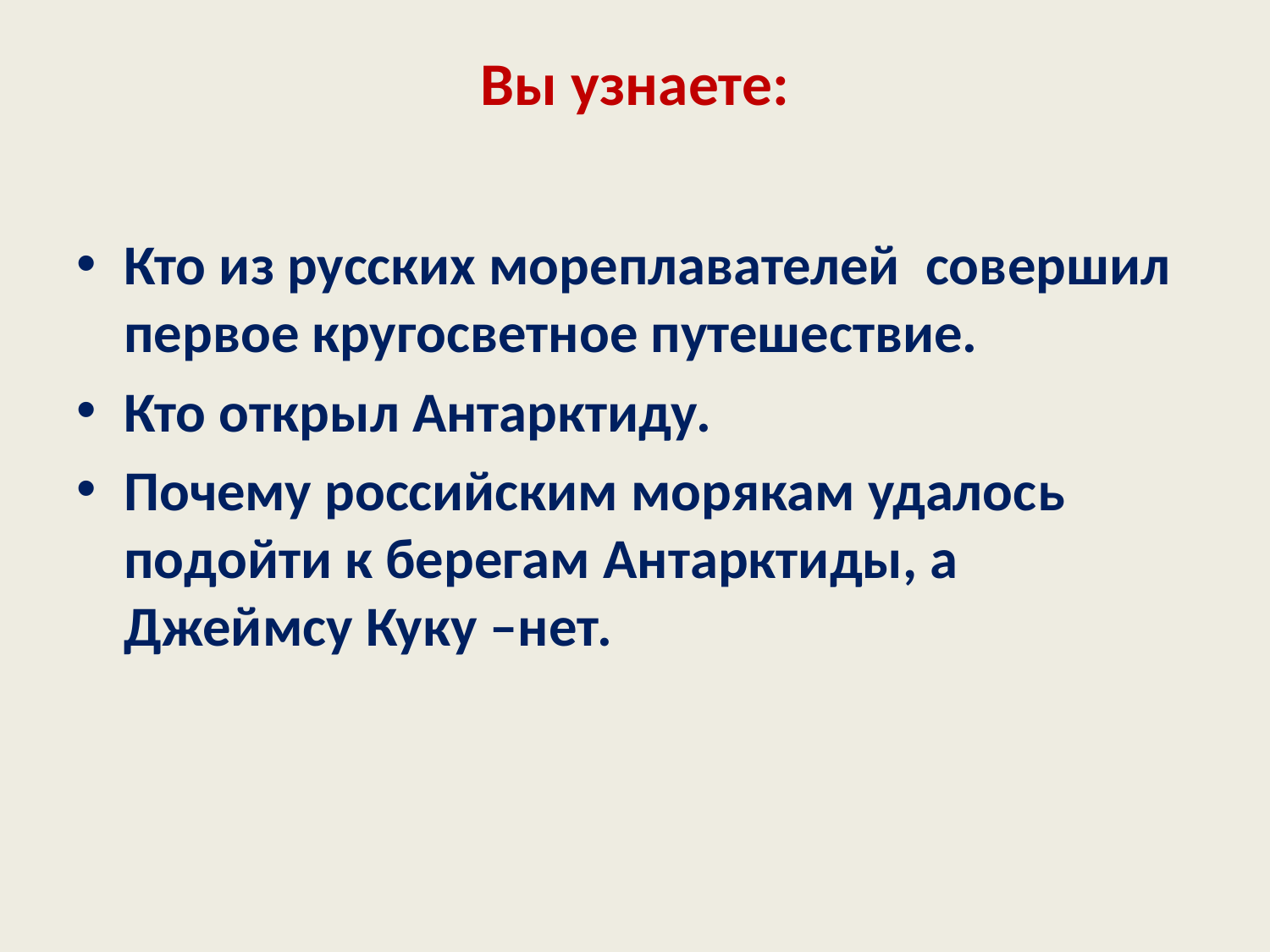

# Вы узнаете:
Кто из русских мореплавателей  совершил первое кругосветное путешествие.
Кто открыл Антарктиду.
Почему российским морякам удалось подойти к берегам Антарктиды, а Джеймсу Куку –нет.